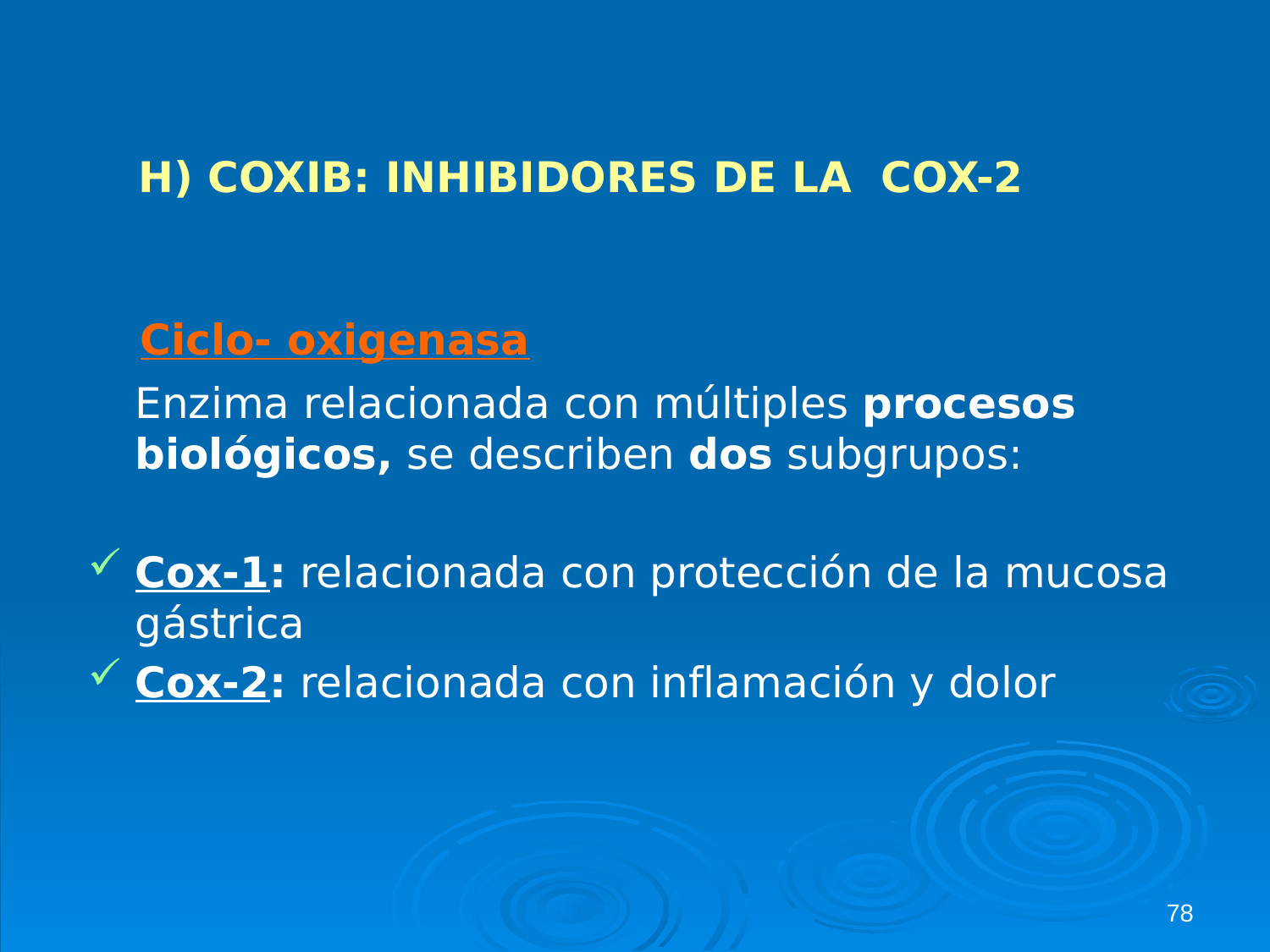

# H) COXIB: INHIBIDORES DE LA  COX-2

   Ciclo- oxigenasa
	Enzima relacionada con múltiples procesos biológicos, se describen dos subgrupos:

Cox-1: relacionada con protección de la mucosa gástrica
Cox-2: relacionada con inflamación y dolor

78